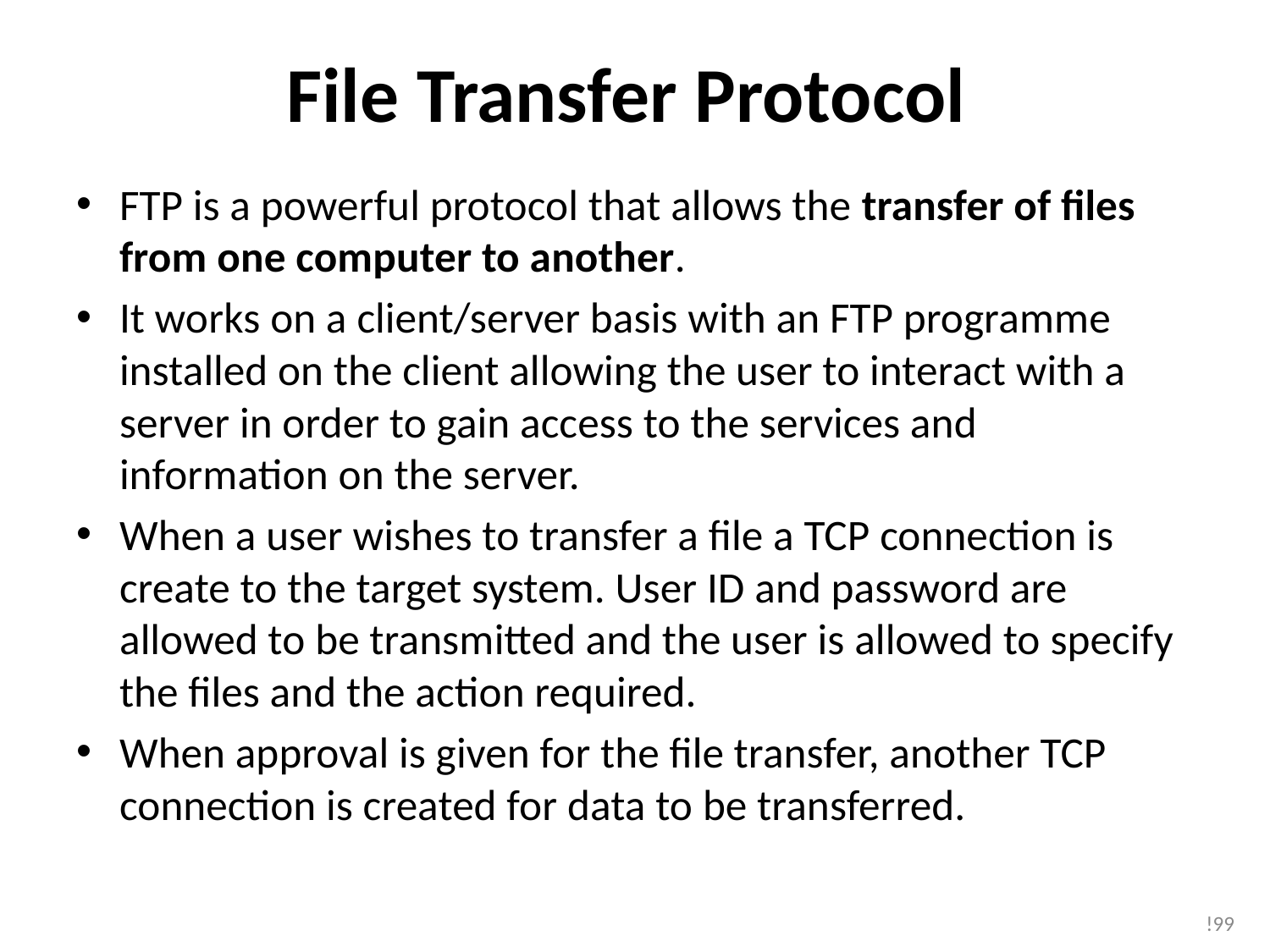

# File Transfer Protocol
FTP is a powerful protocol that allows the transfer of files from one computer to another.
It works on a client/server basis with an FTP programme installed on the client allowing the user to interact with a server in order to gain access to the services and information on the server.
When a user wishes to transfer a file a TCP connection is create to the target system. User ID and password are allowed to be transmitted and the user is allowed to specify the files and the action required.
When approval is given for the file transfer, another TCP connection is created for data to be transferred.
!99